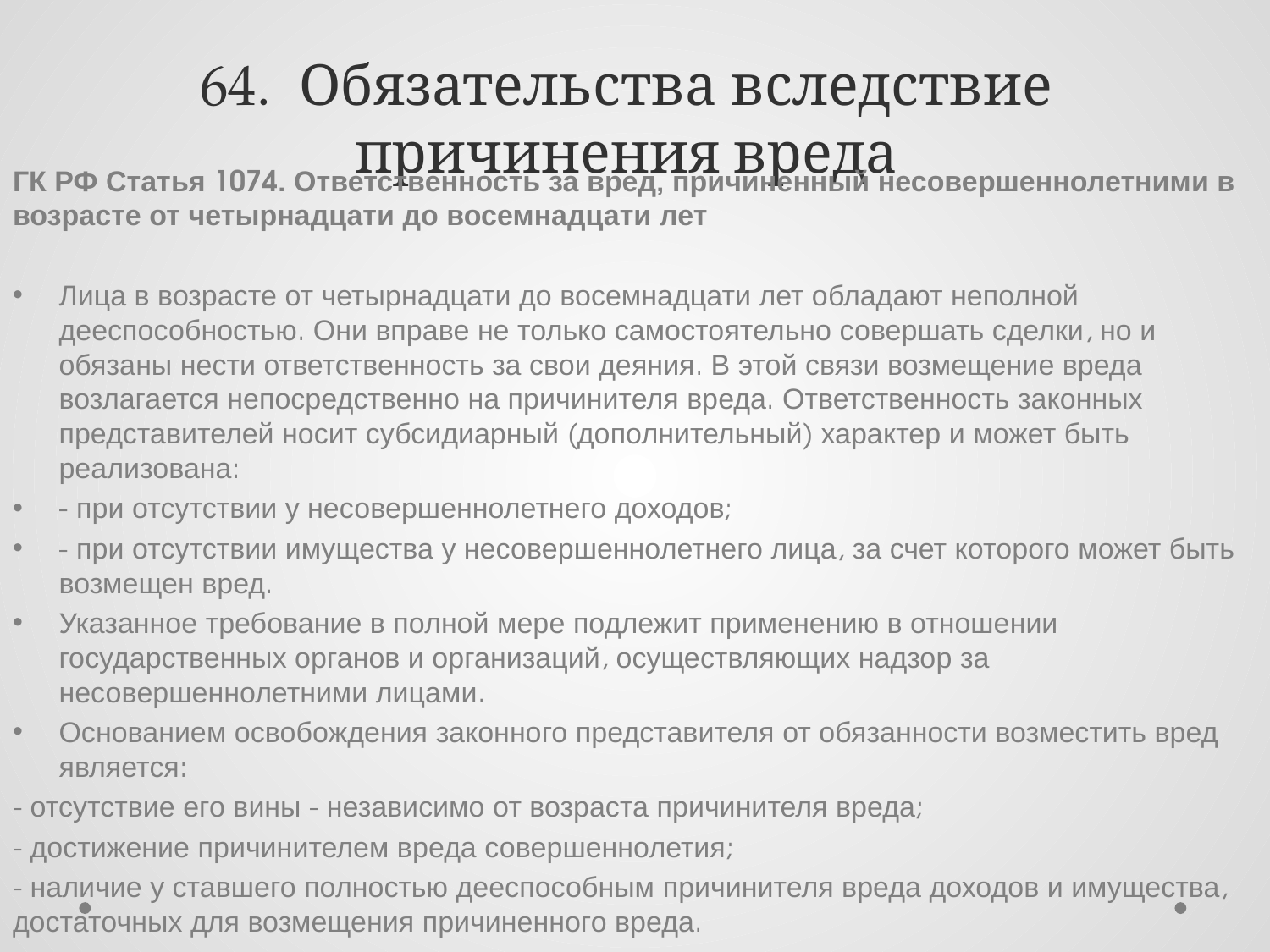

# 64.  Обязательства вследствие причинения вреда
ГК РФ Статья 1074. Ответственность за вред, причиненный несовершеннолетними в возрасте от четырнадцати до восемнадцати лет

Лица в возрасте от четырнадцати до восемнадцати лет обладают неполной дееспособностью. Они вправе не только самостоятельно совершать сделки, но и обязаны нести ответственность за свои деяния. В этой связи возмещение вреда возлагается непосредственно на причинителя вреда. Ответственность законных представителей носит субсидиарный (дополнительный) характер и может быть реализована:
- при отсутствии у несовершеннолетнего доходов;
- при отсутствии имущества у несовершеннолетнего лица, за счет которого может быть возмещен вред.
Указанное требование в полной мере подлежит применению в отношении государственных органов и организаций, осуществляющих надзор за несовершеннолетними лицами.
Основанием освобождения законного представителя от обязанности возместить вред является:
- отсутствие его вины - независимо от возраста причинителя вреда;
- достижение причинителем вреда совершеннолетия;
- наличие у ставшего полностью дееспособным причинителя вреда доходов и имущества, достаточных для возмещения причиненного вреда.